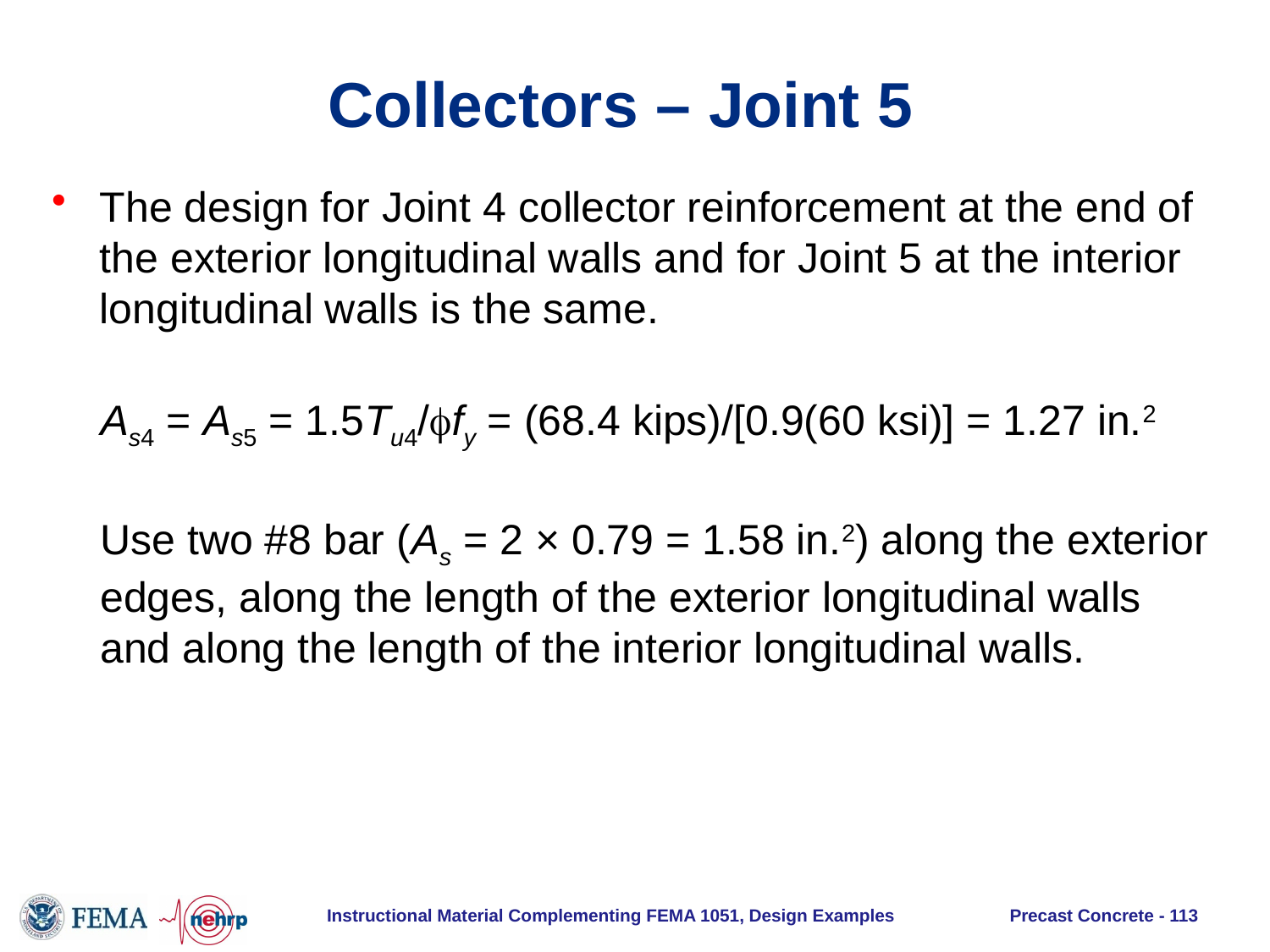

# Collectors – Joint 5
The design for Joint 4 collector reinforcement at the end of the exterior longitudinal walls and for Joint 5 at the interior longitudinal walls is the same.
As4 = As5 = 1.5Tu4/φfy = (68.4 kips)/[0.9(60 ksi)] = 1.27 in.2
Use two #8 bar (As = 2 × 0.79 = 1.58 in.2) along the exterior edges, along the length of the exterior longitudinal walls and along the length of the interior longitudinal walls.